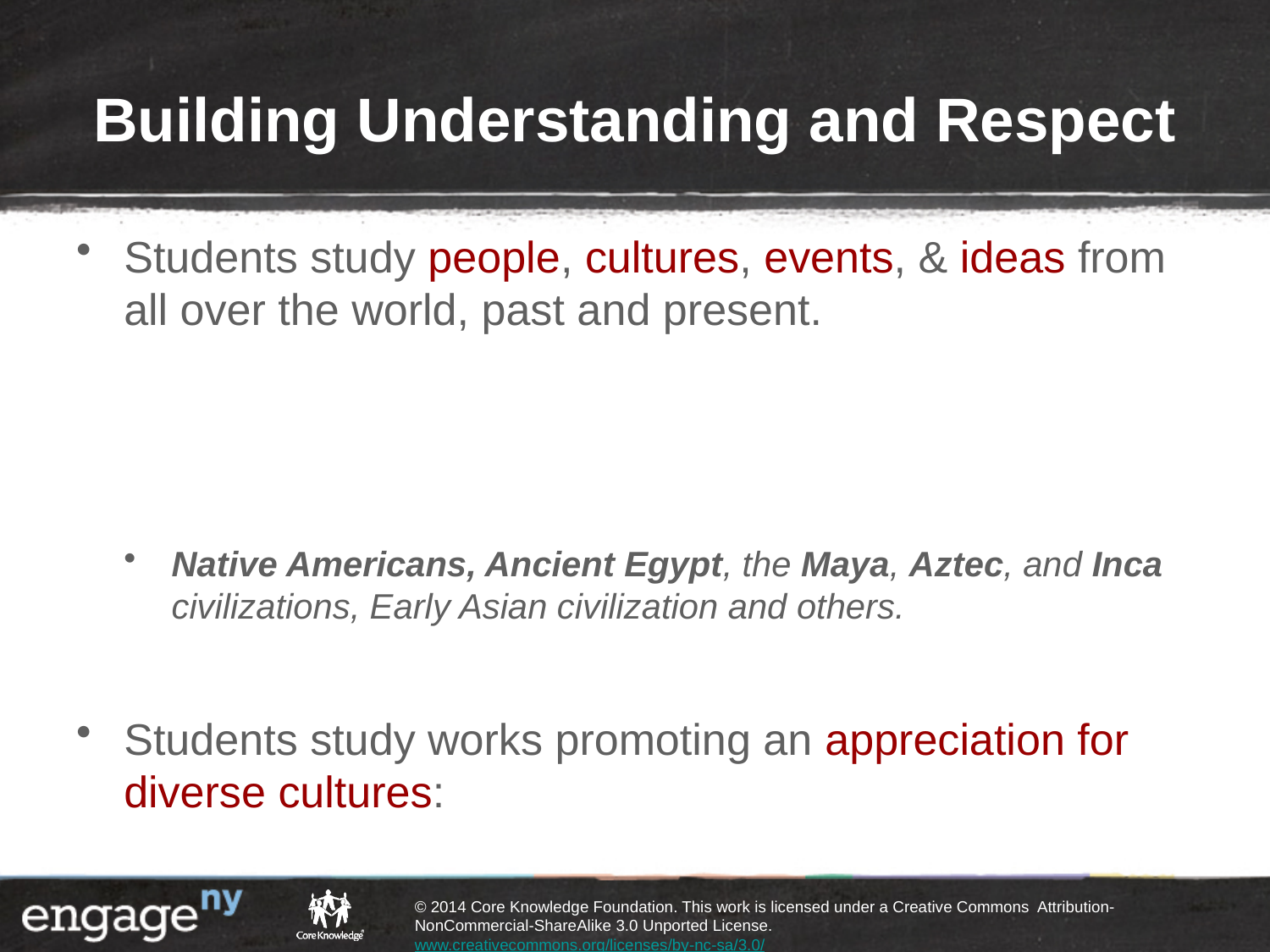

# Building Understanding and Respect
Students study people, cultures, events, & ideas from all over the world, past and present.

Native Americans, Ancient Egypt, the Maya, Aztec, and Inca civilizations, Early Asian civilization and others.

Students study works promoting an appreciation for diverse cultures: